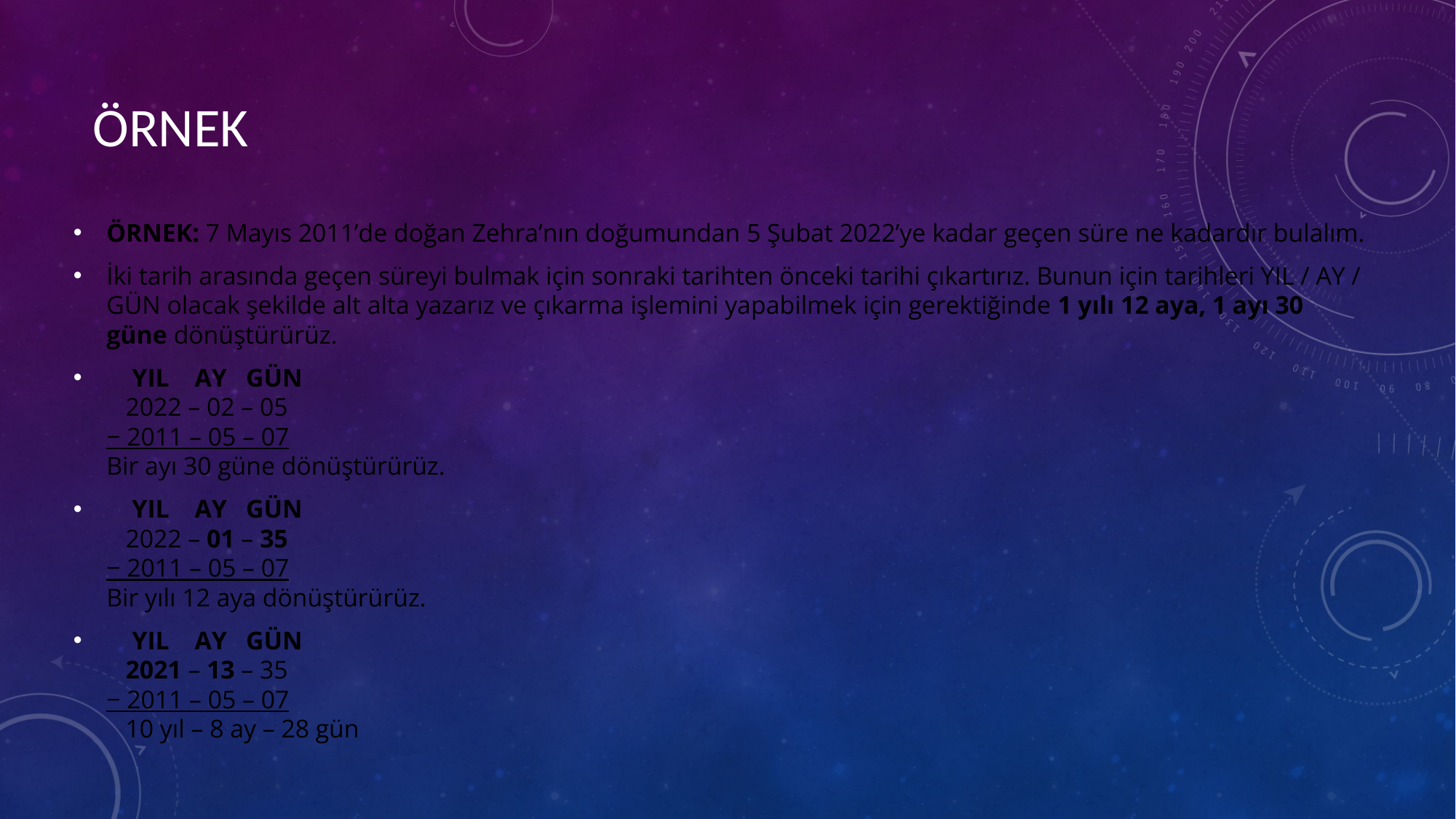

# Örnek
ÖRNEK: 7 Mayıs 2011’de doğan Zehra’nın doğumundan 5 Şubat 2022’ye kadar geçen süre ne kadardır bulalım.
İki tarih arasında geçen süreyi bulmak için sonraki tarihten önceki tarihi çıkartırız. Bunun için tarihleri YIL / AY / GÜN olacak şekilde alt alta yazarız ve çıkarma işlemini yapabilmek için gerektiğinde 1 yılı 12 aya, 1 ayı 30 güne dönüştürürüz.
    YIL    AY   GÜN
   2022 – 02 – 05
− 2011 – 05 – 07
Bir ayı 30 güne dönüştürürüz.
    YIL    AY   GÜN
   2022 – 01 – 35
− 2011 – 05 – 07
Bir yılı 12 aya dönüştürürüz.
    YIL    AY   GÜN
   2021 – 13 – 35
− 2011 – 05 – 07
   10 yıl – 8 ay – 28 gün